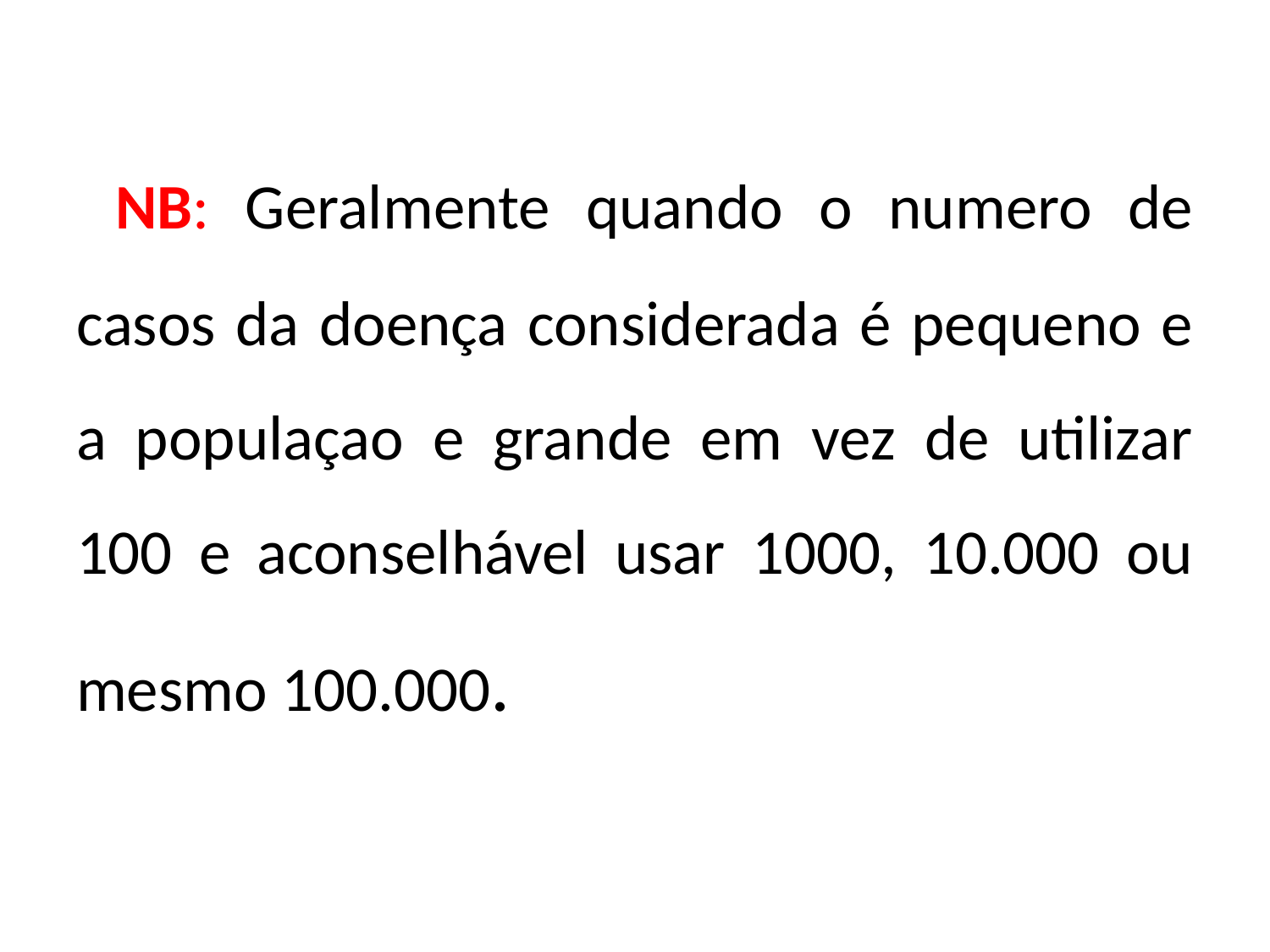

# NB: Geralmente quando o numero de casos da doença considerada é pequeno e a populaçao e grande em vez de utilizar 100 e aconselhável usar 1000, 10.000 ou mesmo 100.000.